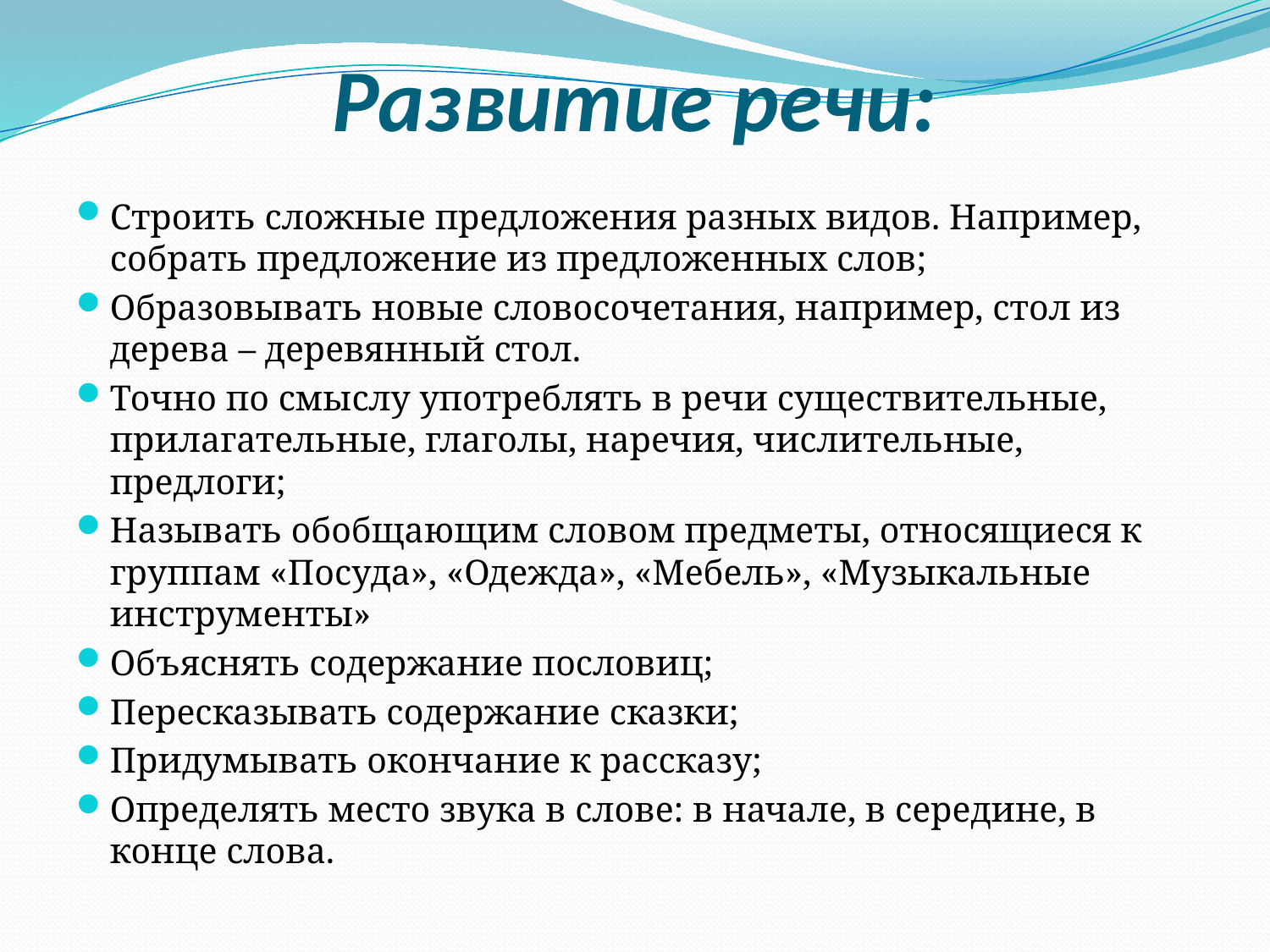

# Развитие речи:
Строить сложные предложения разных видов. Например, собрать предложение из предложенных слов;
Образовывать новые словосочетания, например, стол из дерева – деревянный стол.
Точно по смыслу употреблять в речи существительные, прилагательные, глаголы, наречия, числительные, предлоги;
Называть обобщающим словом предметы, относящиеся к группам «Посуда», «Одежда», «Мебель», «Музыкальные инструменты»
Объяснять содержание пословиц;
Пересказывать содержание сказки;
Придумывать окончание к рассказу;
Определять место звука в слове: в начале, в середине, в конце слова.